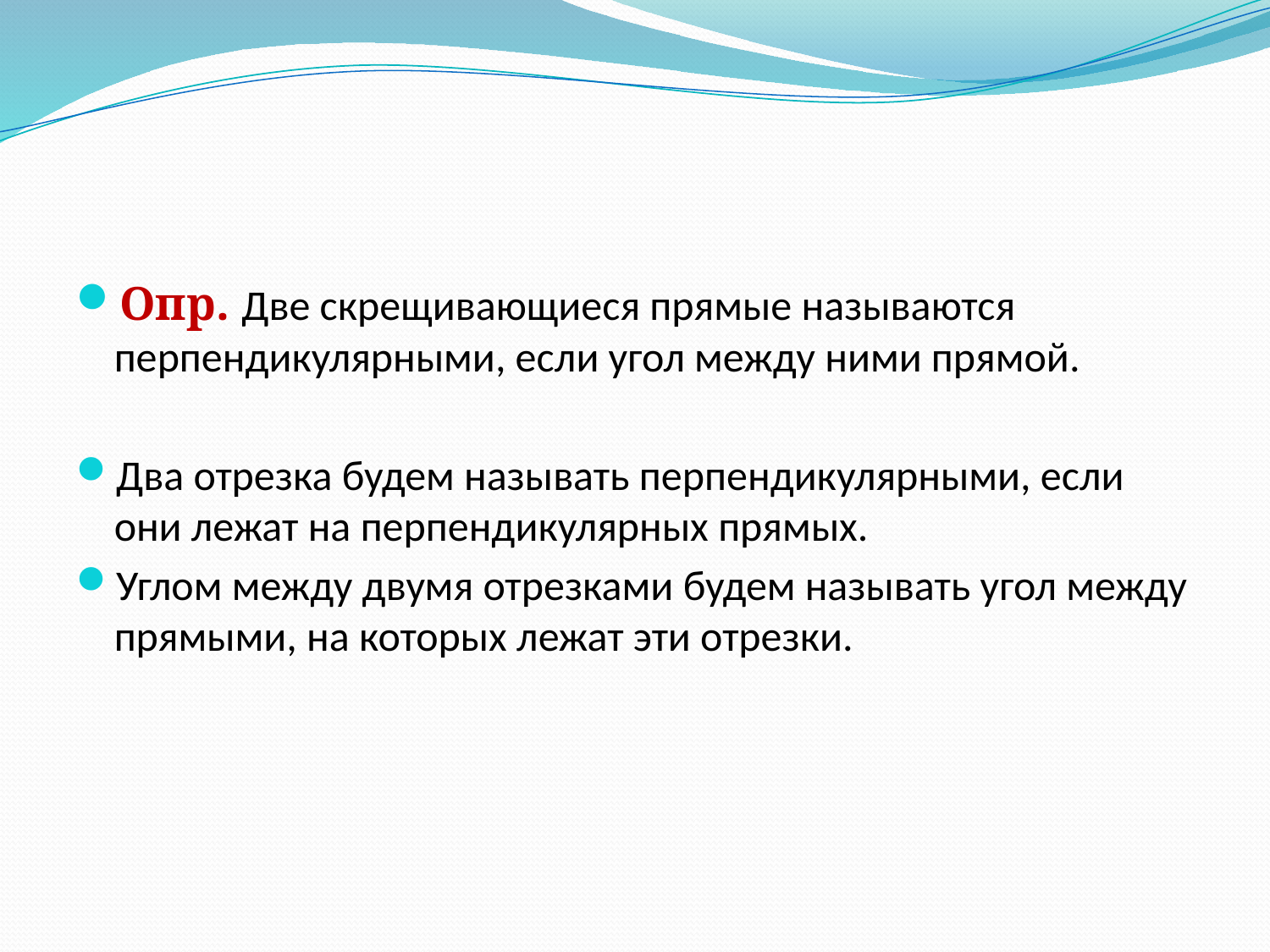

#
Опр. Две скрещивающиеся прямые называются перпендикулярными, если угол между ними прямой.

Два отрезка будем называть перпендикулярными, если они лежат на перпендикулярных прямых.
Углом между двумя отрезками будем называть угол между прямыми, на которых лежат эти отрезки.